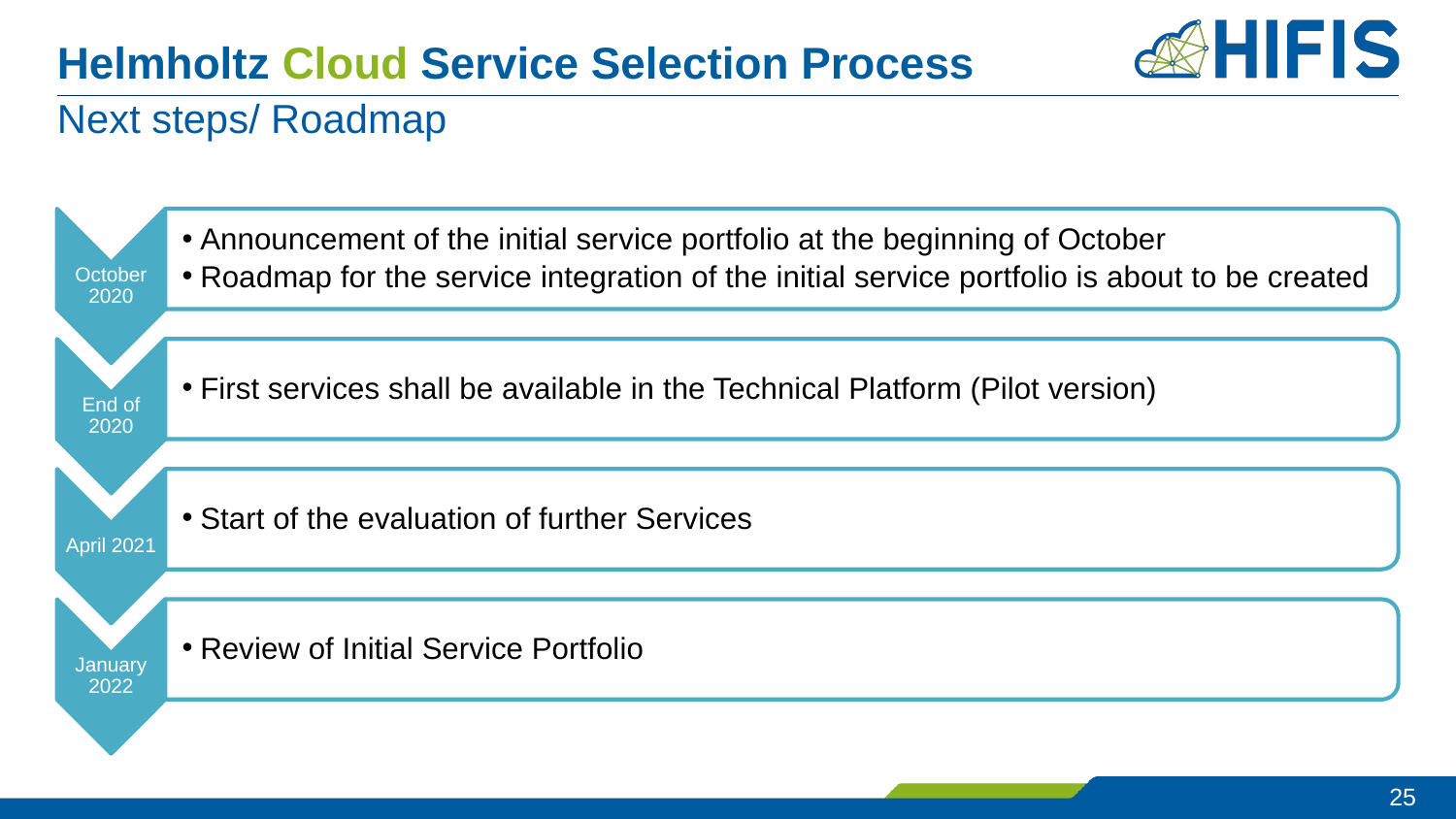

# Helmholtz Cloud Service Selection Process
Next steps/ Roadmap
October 2020
Announcement of the initial service portfolio at the beginning of October
Roadmap for the service integration of the initial service portfolio is about to be created
End of 2020
First services shall be available in the Technical Platform (Pilot version)
April 2021
Start of the evaluation of further Services
January 2022
Review of Initial Service Portfolio